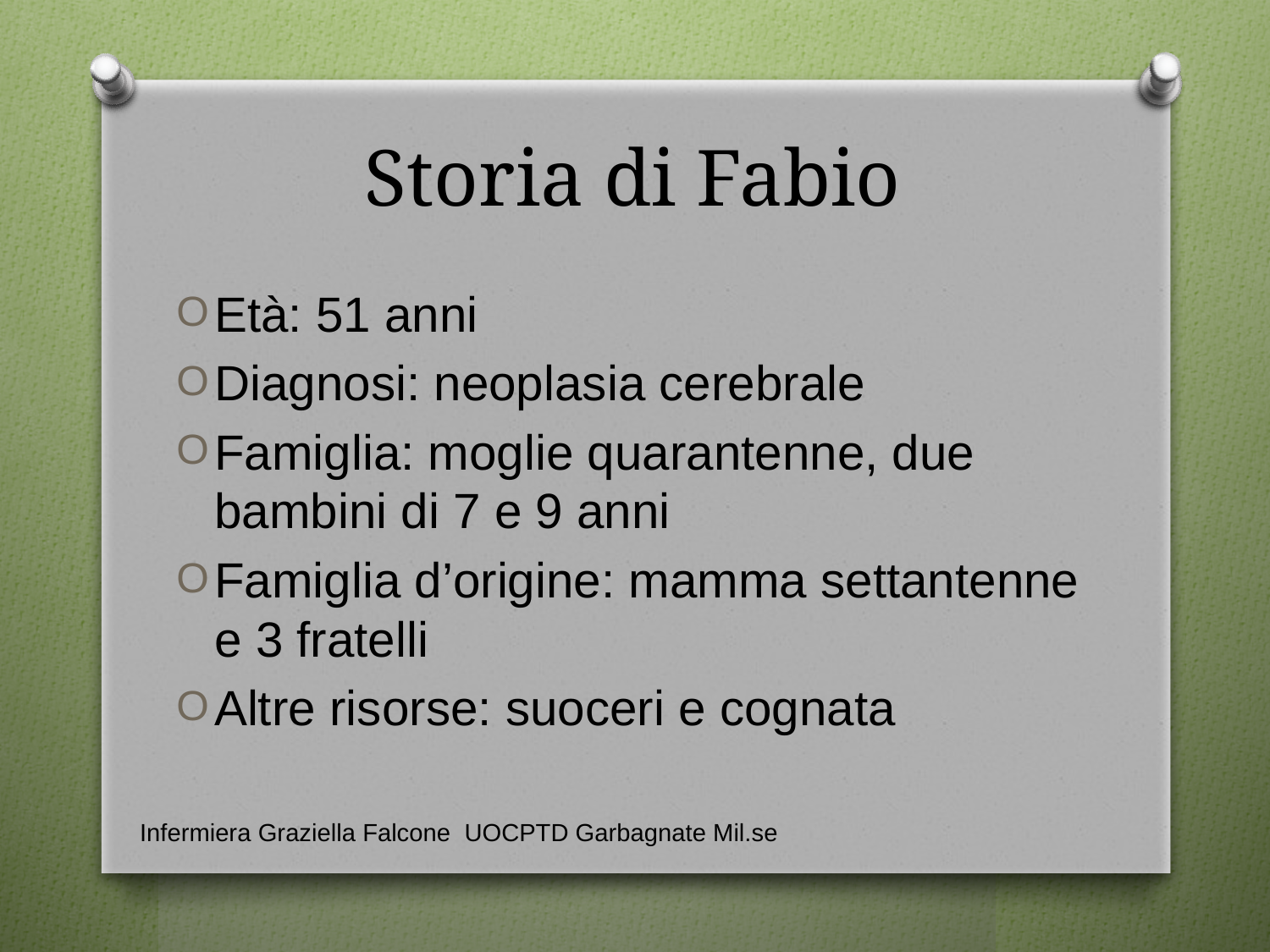

# Storia di Fabio
Età: 51 anni
Diagnosi: neoplasia cerebrale
Famiglia: moglie quarantenne, due bambini di 7 e 9 anni
Famiglia d’origine: mamma settantenne e 3 fratelli
Altre risorse: suoceri e cognata

Infermiera Graziella Falcone  UOCPTD Garbagnate Mil.se